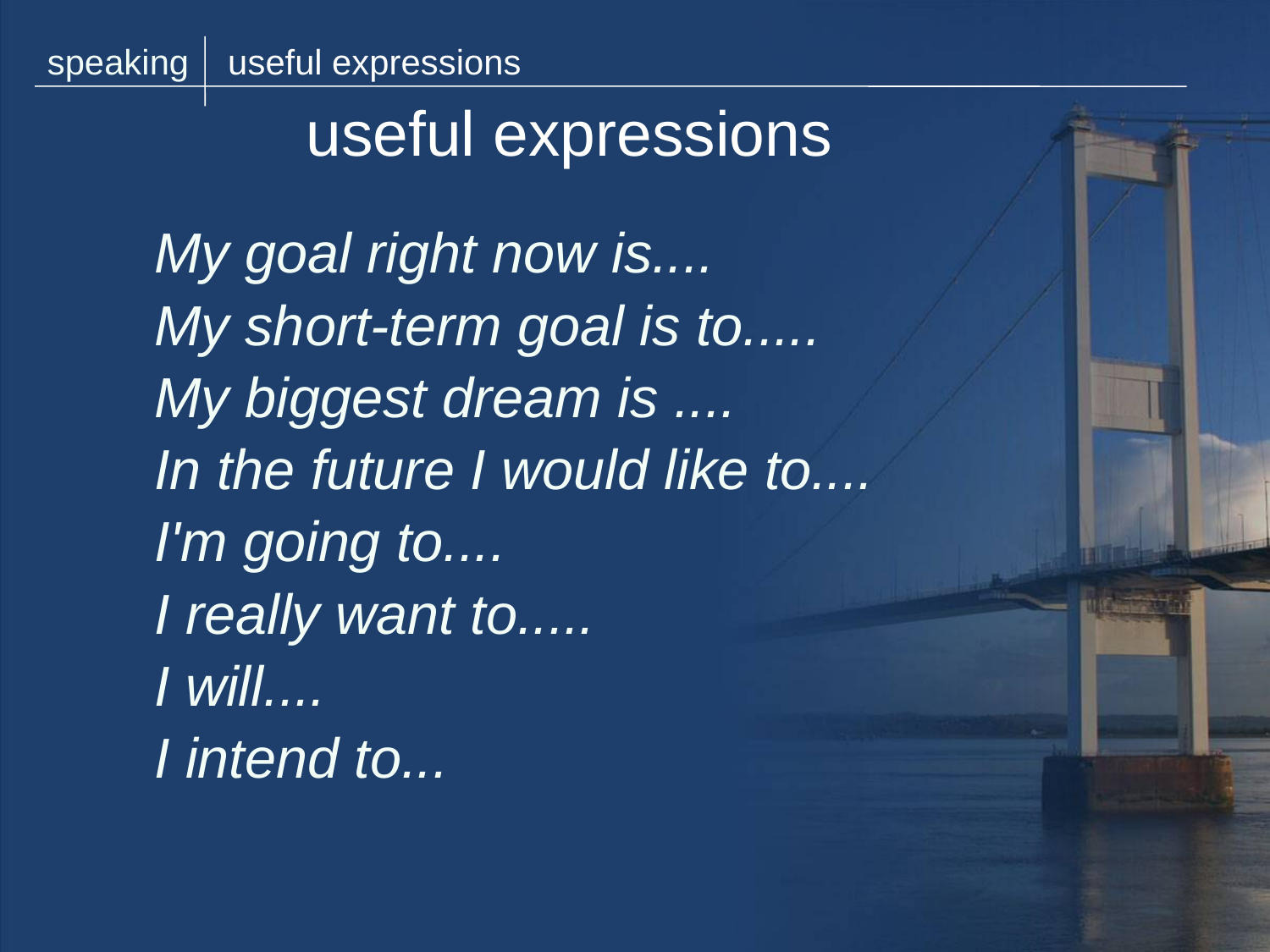

# speaking    useful expressions

useful expressions

     My goal right now is....
     My short-term goal is to.....
     My biggest dream is ....
     In the future I would like to....
     I'm going to....
     I really want to.....
     I will....
     I intend to...